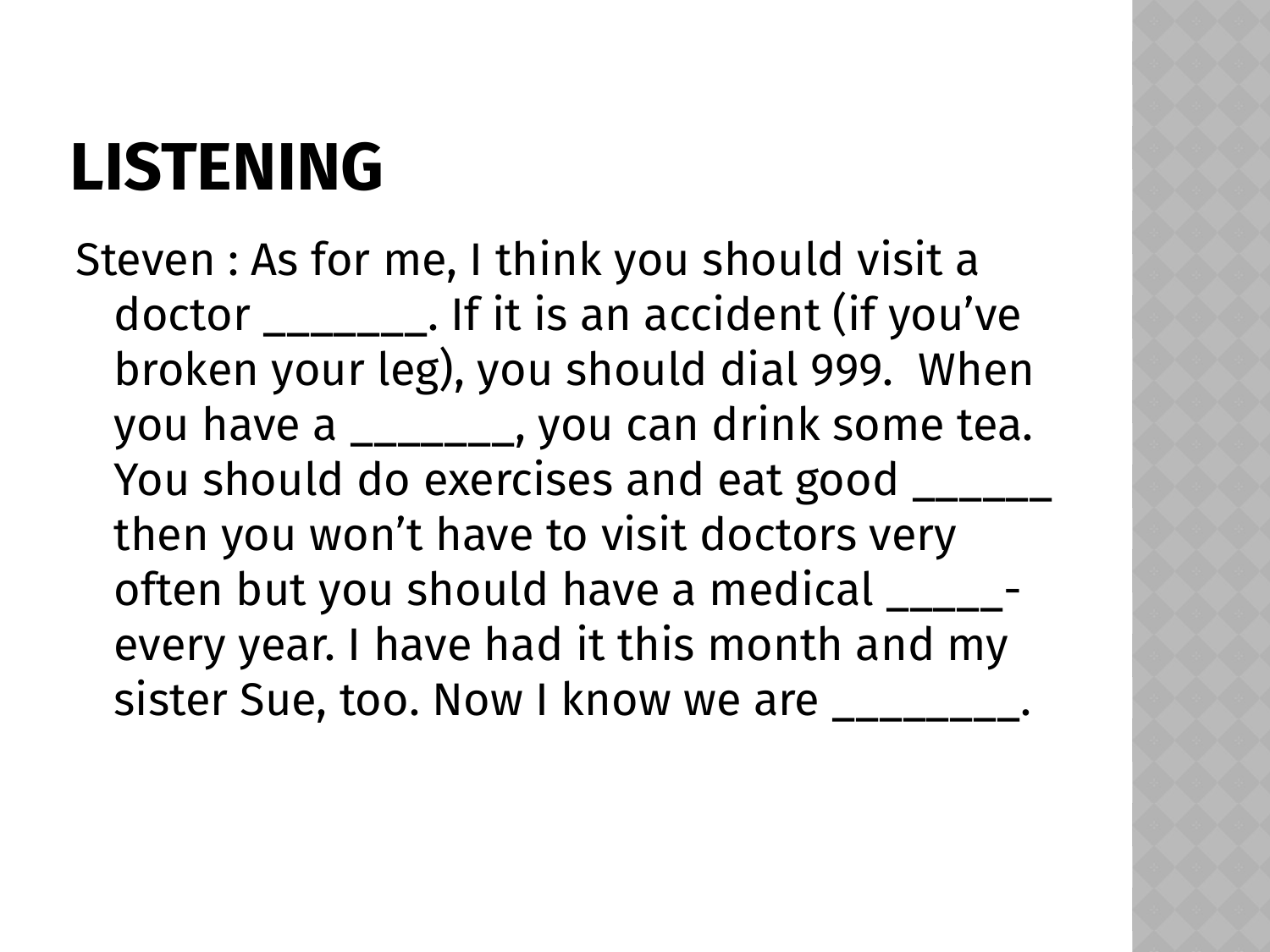

# Listening
Steven : As for me, I think you should visit a doctor _______. If it is an accident (if you’ve broken your leg), you should dial 999.  When you have a _______, you can drink some tea.  You should do exercises and eat good ______ then you won’t have to visit doctors very often but you should have a medical _____-every year. I have had it this month and my sister Sue, too. Now I know we are ________.